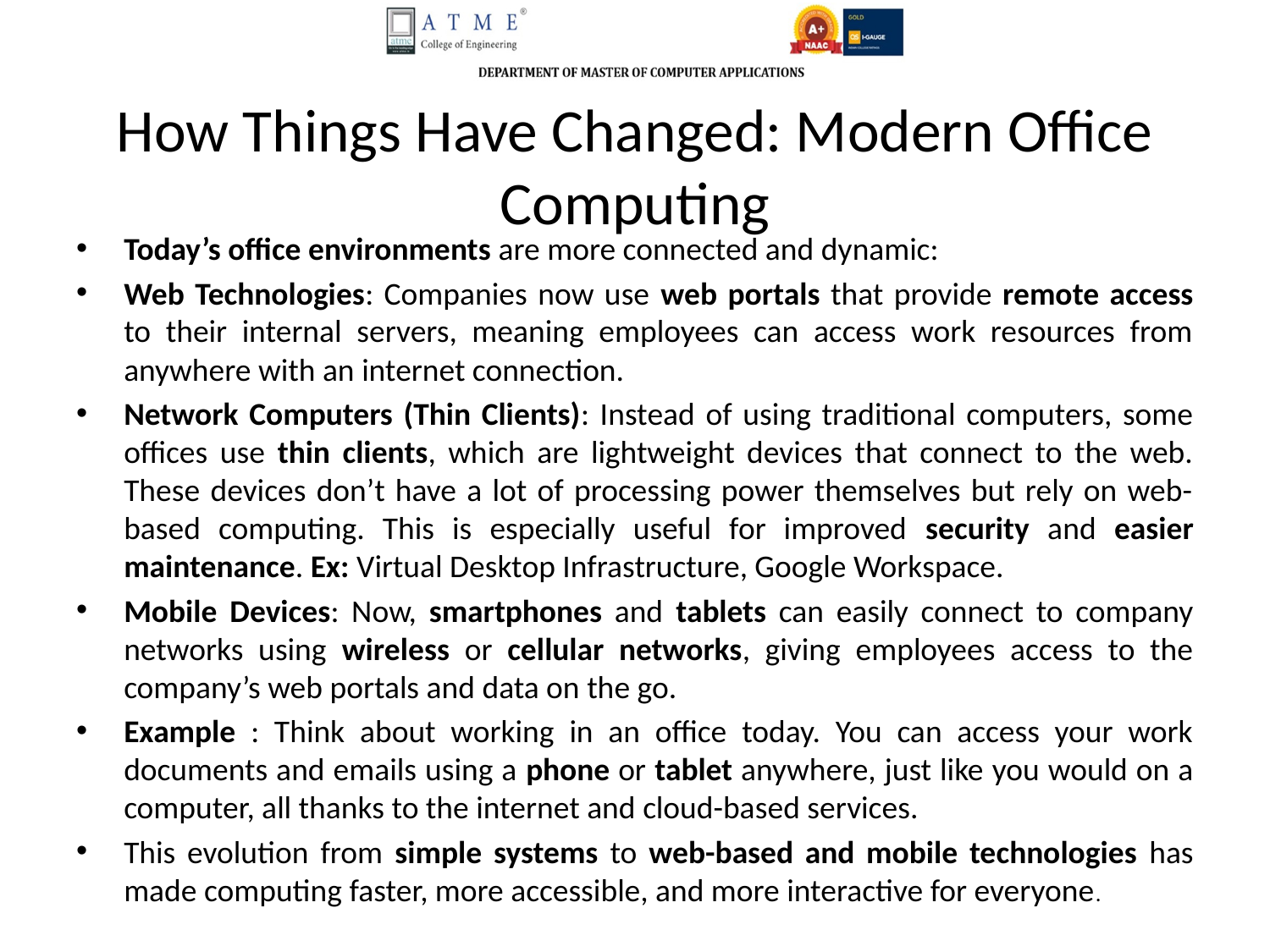

# How Things Have Changed: Modern Office Computing
Today’s office environments are more connected and dynamic:
Web Technologies: Companies now use web portals that provide remote access to their internal servers, meaning employees can access work resources from anywhere with an internet connection.
Network Computers (Thin Clients): Instead of using traditional computers, some offices use thin clients, which are lightweight devices that connect to the web. These devices don’t have a lot of processing power themselves but rely on web-based computing. This is especially useful for improved security and easier maintenance. Ex: Virtual Desktop Infrastructure, Google Workspace.
Mobile Devices: Now, smartphones and tablets can easily connect to company networks using wireless or cellular networks, giving employees access to the company’s web portals and data on the go.
Example : Think about working in an office today. You can access your work documents and emails using a phone or tablet anywhere, just like you would on a computer, all thanks to the internet and cloud-based services.
This evolution from simple systems to web-based and mobile technologies has made computing faster, more accessible, and more interactive for everyone.